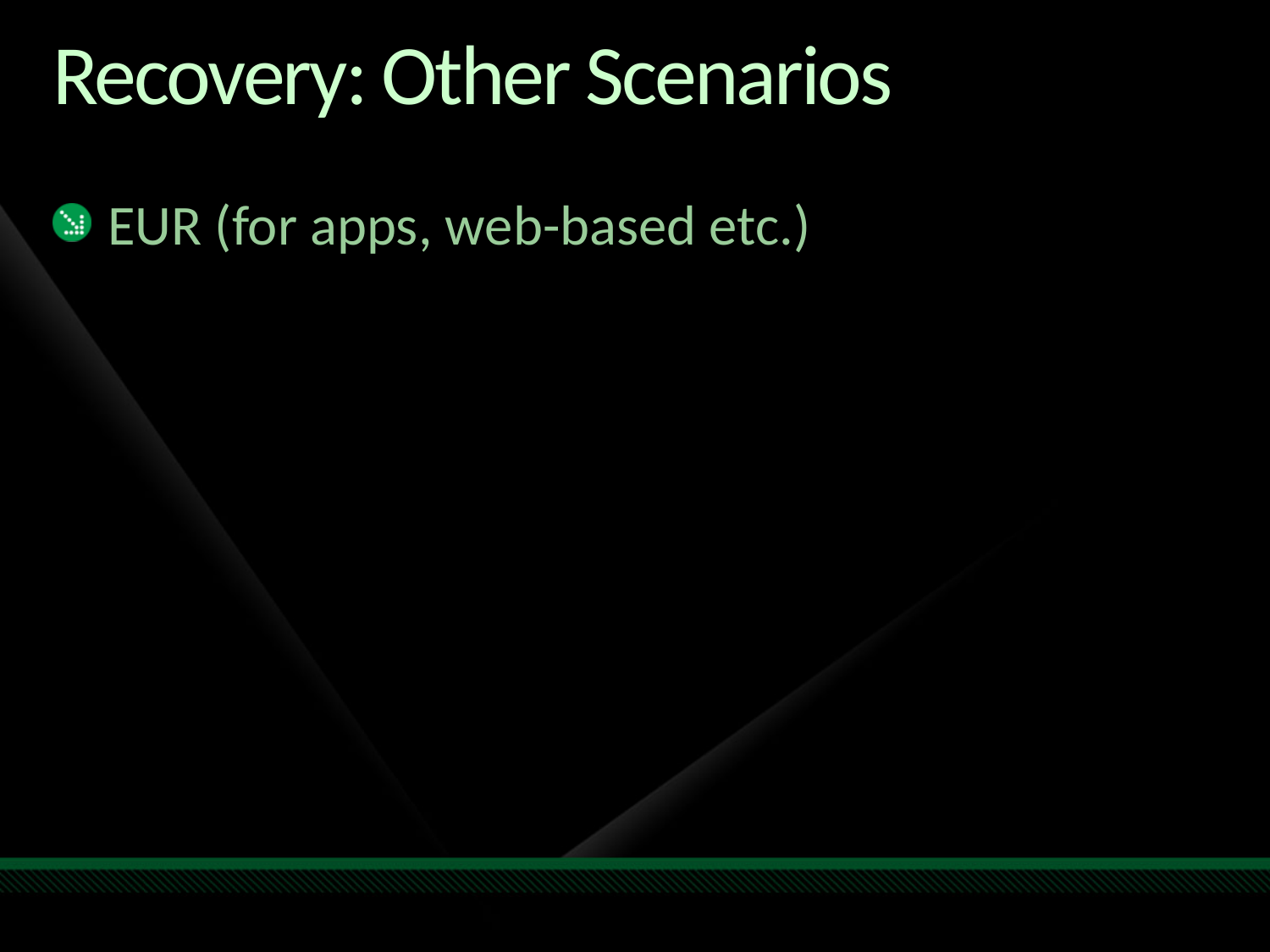

# Recovery: Other Scenarios
EUR (for apps, web-based etc.)